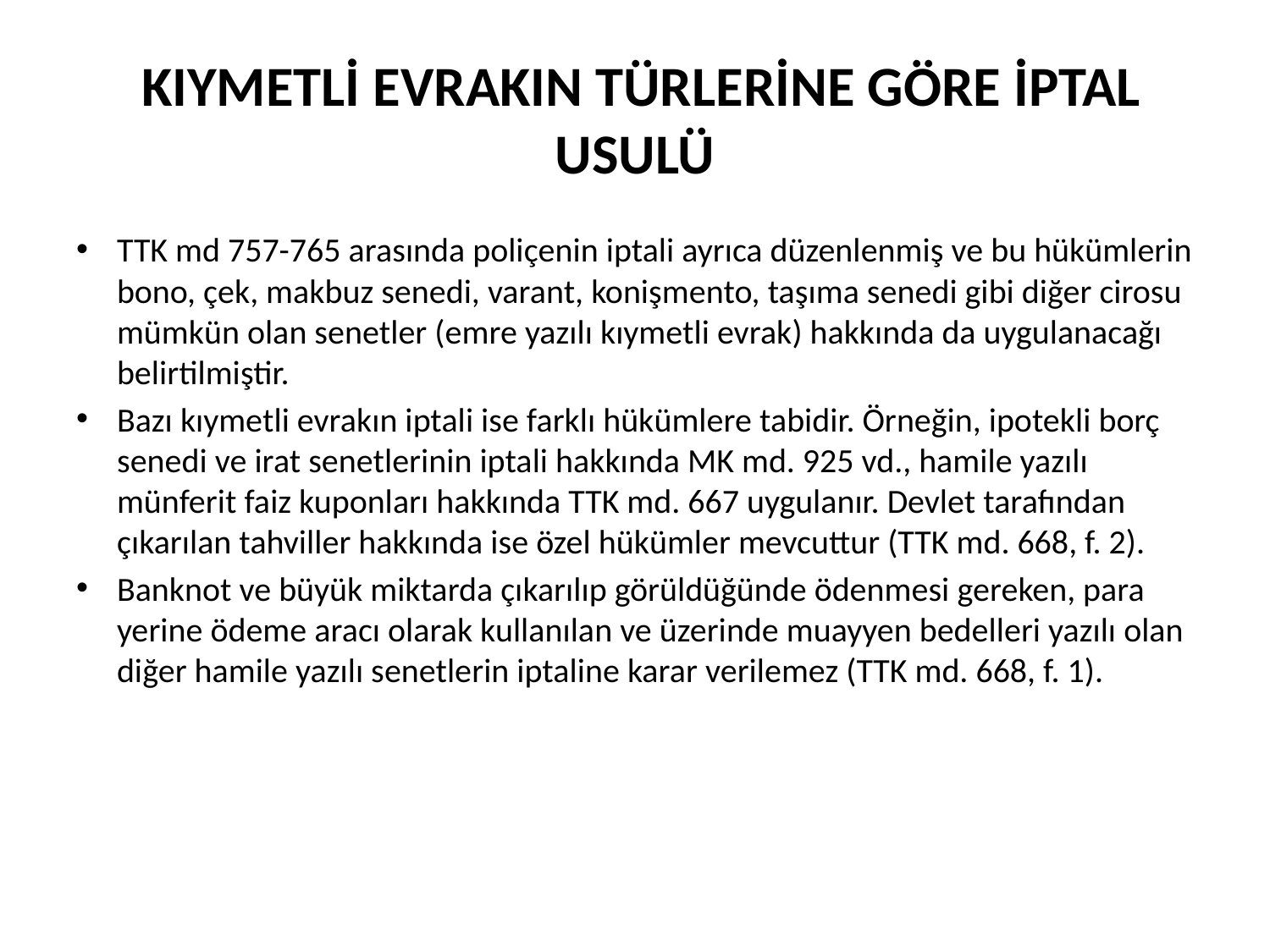

# KIYMETLİ EVRAKIN TÜRLERİNE GÖRE İPTAL USULÜ
TTK md 757-765 arasında poliçenin iptali ayrıca düzenlenmiş ve bu hükümlerin bono, çek, makbuz senedi, varant, konişmento, taşıma senedi gibi diğer cirosu mümkün olan senetler (emre yazılı kıymetli evrak) hakkında da uygulanacağı belirtilmiştir.
Bazı kıymetli evrakın iptali ise farklı hükümlere tabidir. Örneğin, ipotekli borç senedi ve irat senetlerinin iptali hakkında MK md. 925 vd., hamile yazılı münferit faiz kuponları hakkında TTK md. 667 uygulanır. Devlet tarafından çıkarılan tahviller hakkında ise özel hükümler mevcuttur (TTK md. 668, f. 2).
Banknot ve büyük miktarda çıkarılıp görüldüğünde ödenmesi gereken, para yerine ödeme aracı olarak kullanılan ve üzerinde muayyen bedelleri yazılı olan diğer hamile yazılı senetlerin iptaline karar verilemez (TTK md. 668, f. 1).